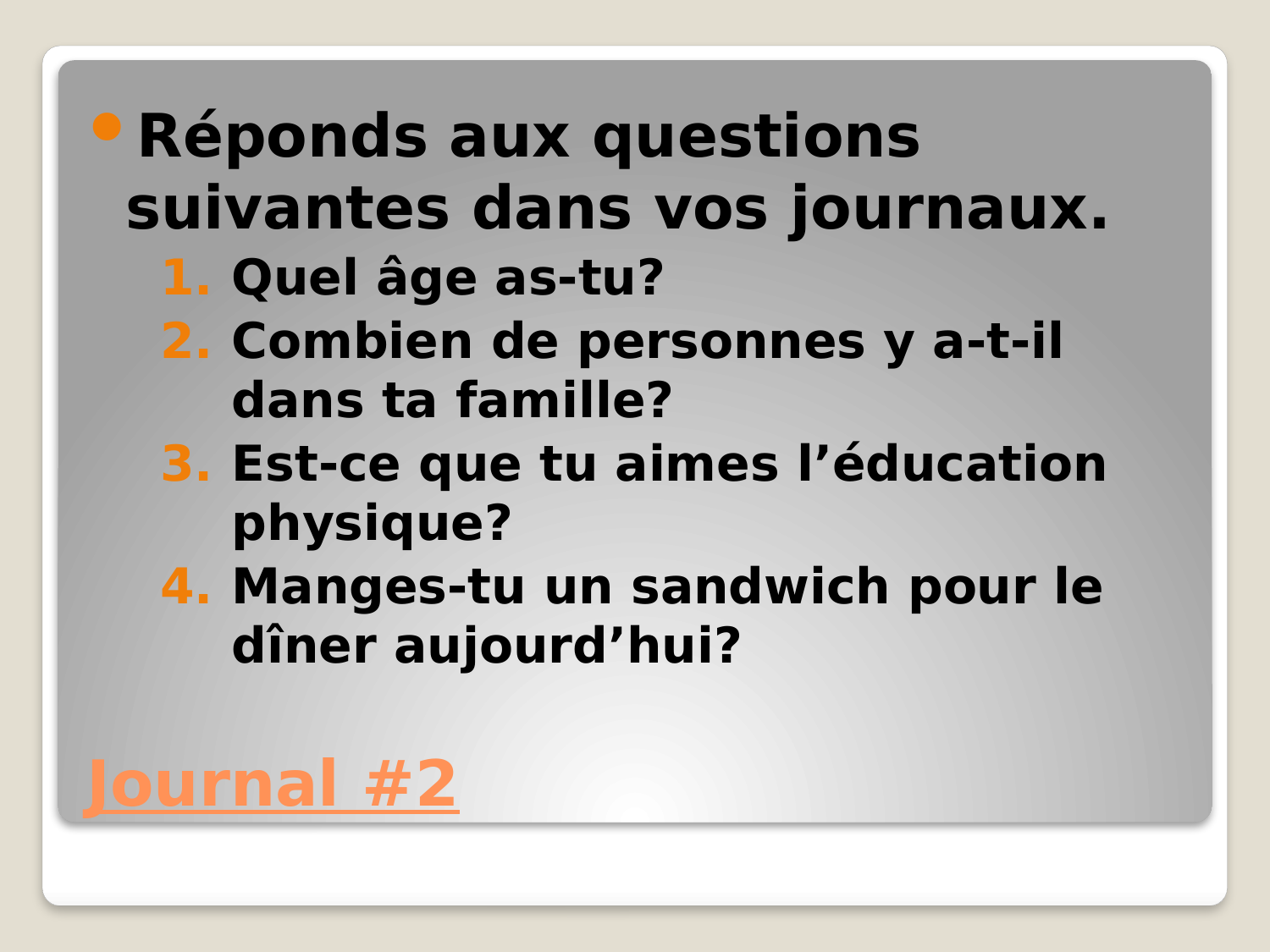

Réponds aux questions suivantes dans vos journaux.
Quel âge as-tu?
Combien de personnes y a-t-il dans ta famille?
Est-ce que tu aimes l’éducation physique?
Manges-tu un sandwich pour le dîner aujourd’hui?
# Journal #2